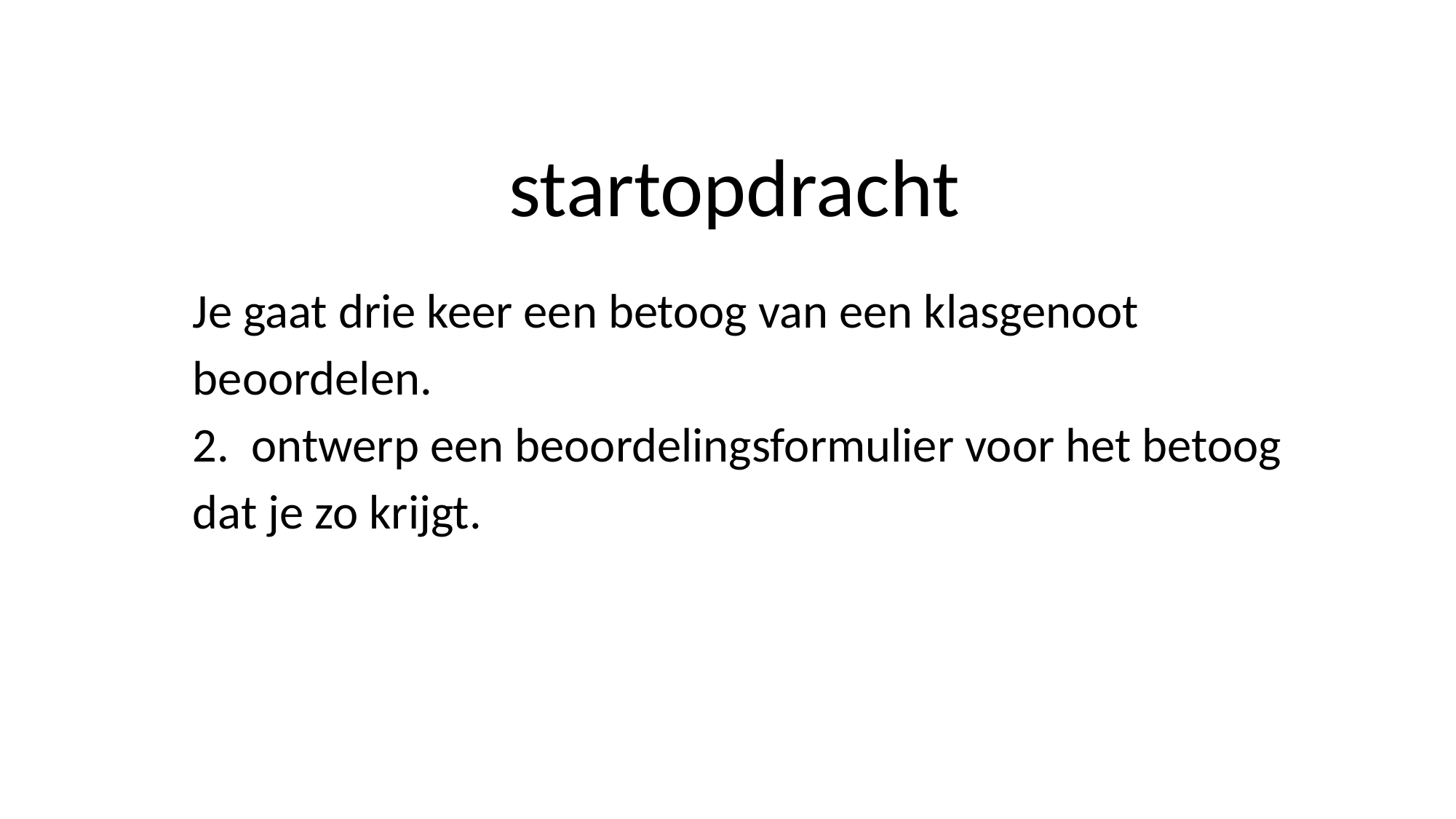

# startopdracht
Je gaat drie keer een betoog van een klasgenoot beoordelen.
2.  ontwerp een beoordelingsformulier voor het betoog dat je zo krijgt.